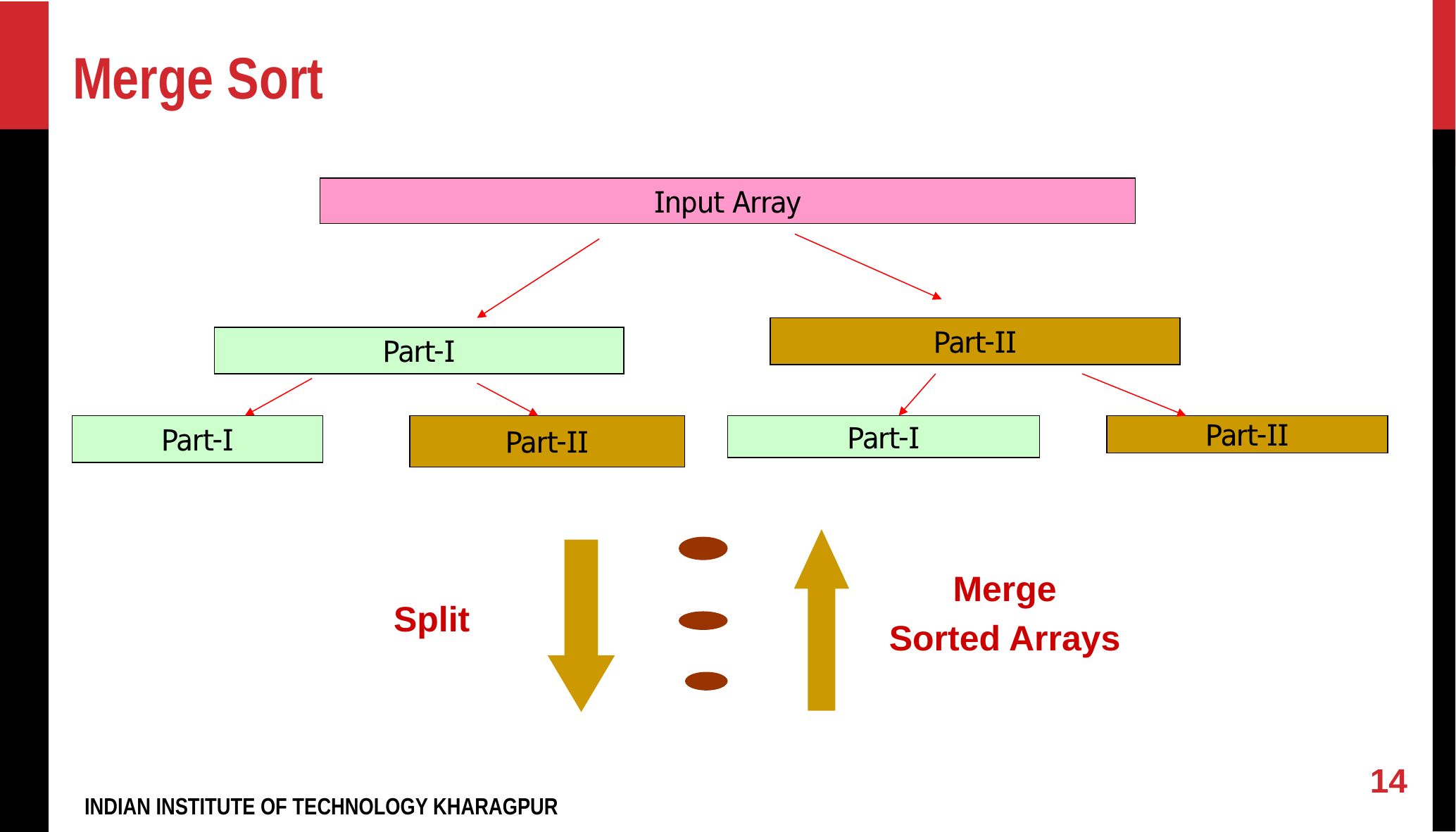

# Merge Sort
Input Array
Part-II
Part-I
Part-I
Part-II
Part-I
Part-II

Merge
Sorted Arrays
Split

14
INDIAN INSTITUTE OF TECHNOLOGY KHARAGPUR